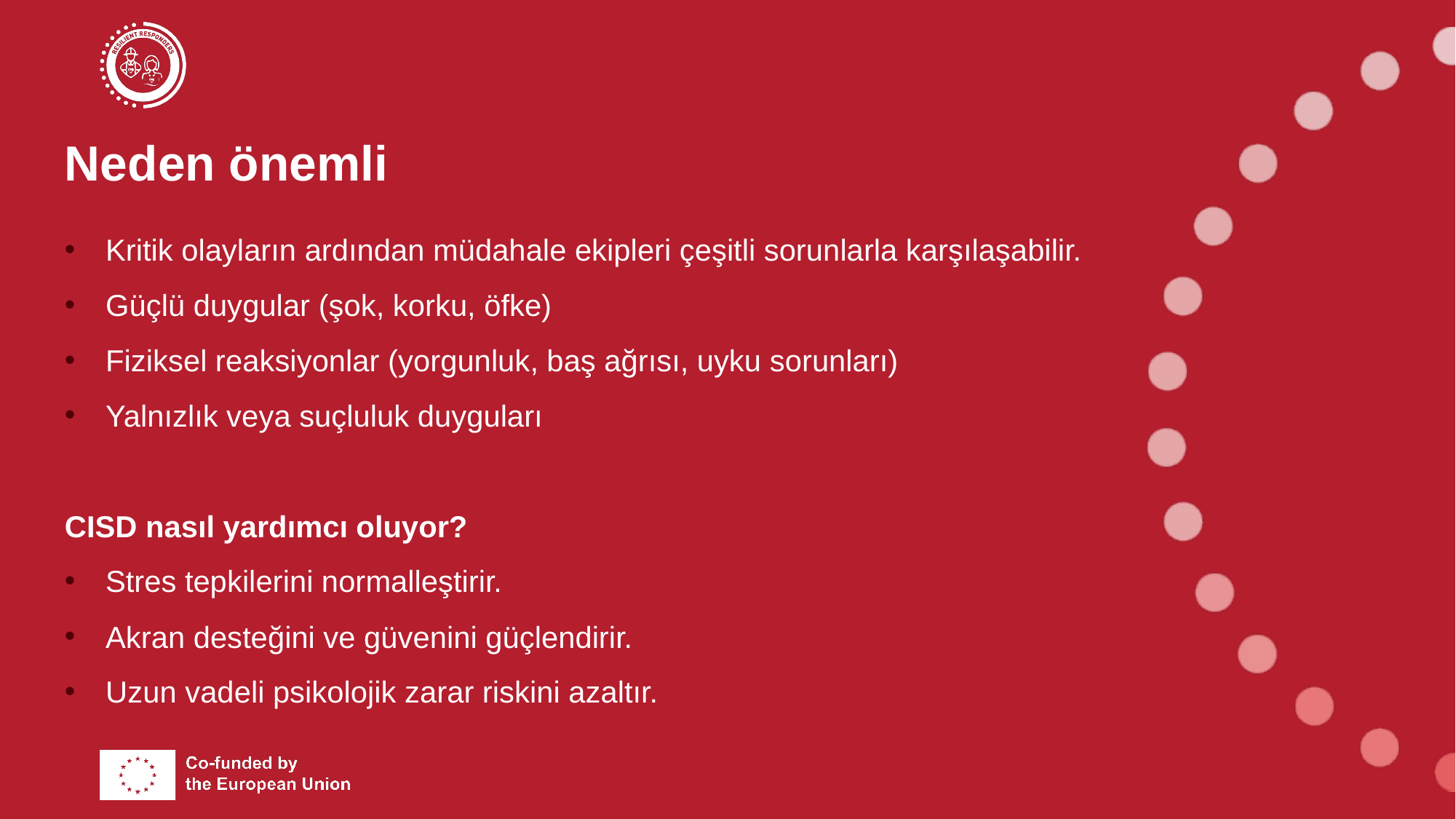

# Neden önemli
Kritik olayların ardından müdahale ekipleri çeşitli sorunlarla karşılaşabilir.
Güçlü duygular (şok, korku, öfke)
Fiziksel reaksiyonlar (yorgunluk, baş ağrısı, uyku sorunları)
Yalnızlık veya suçluluk duyguları

CISD nasıl yardımcı oluyor?
Stres tepkilerini normalleştirir.
Akran desteğini ve güvenini güçlendirir.
Uzun vadeli psikolojik zarar riskini azaltır.